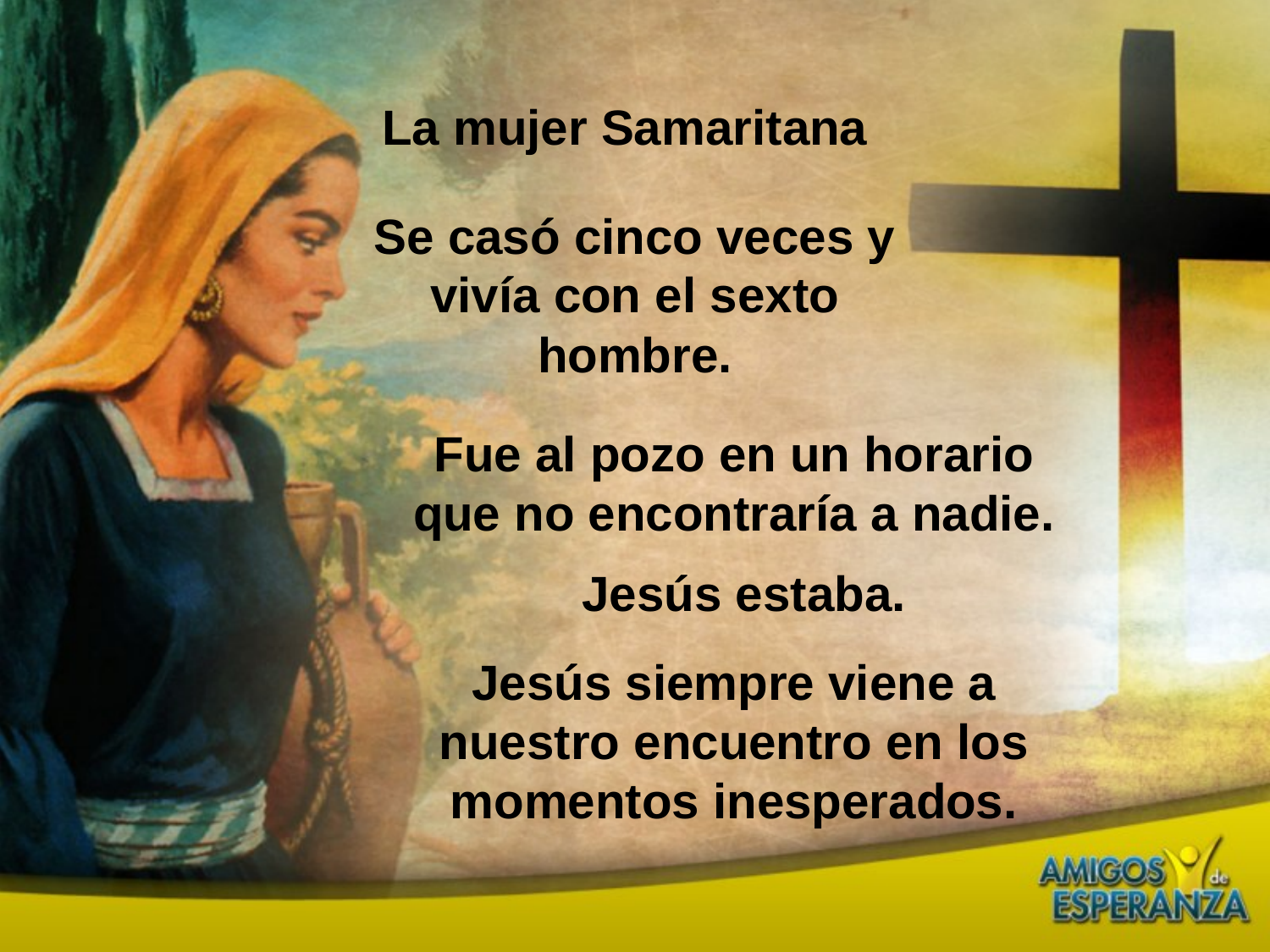

La mujer Samaritana
Se casó cinco veces y vivía con el sexto hombre.
Fue al pozo en un horario que no encontraría a nadie.
Jesús estaba.
Jesús siempre viene a nuestro encuentro en los momentos inesperados.